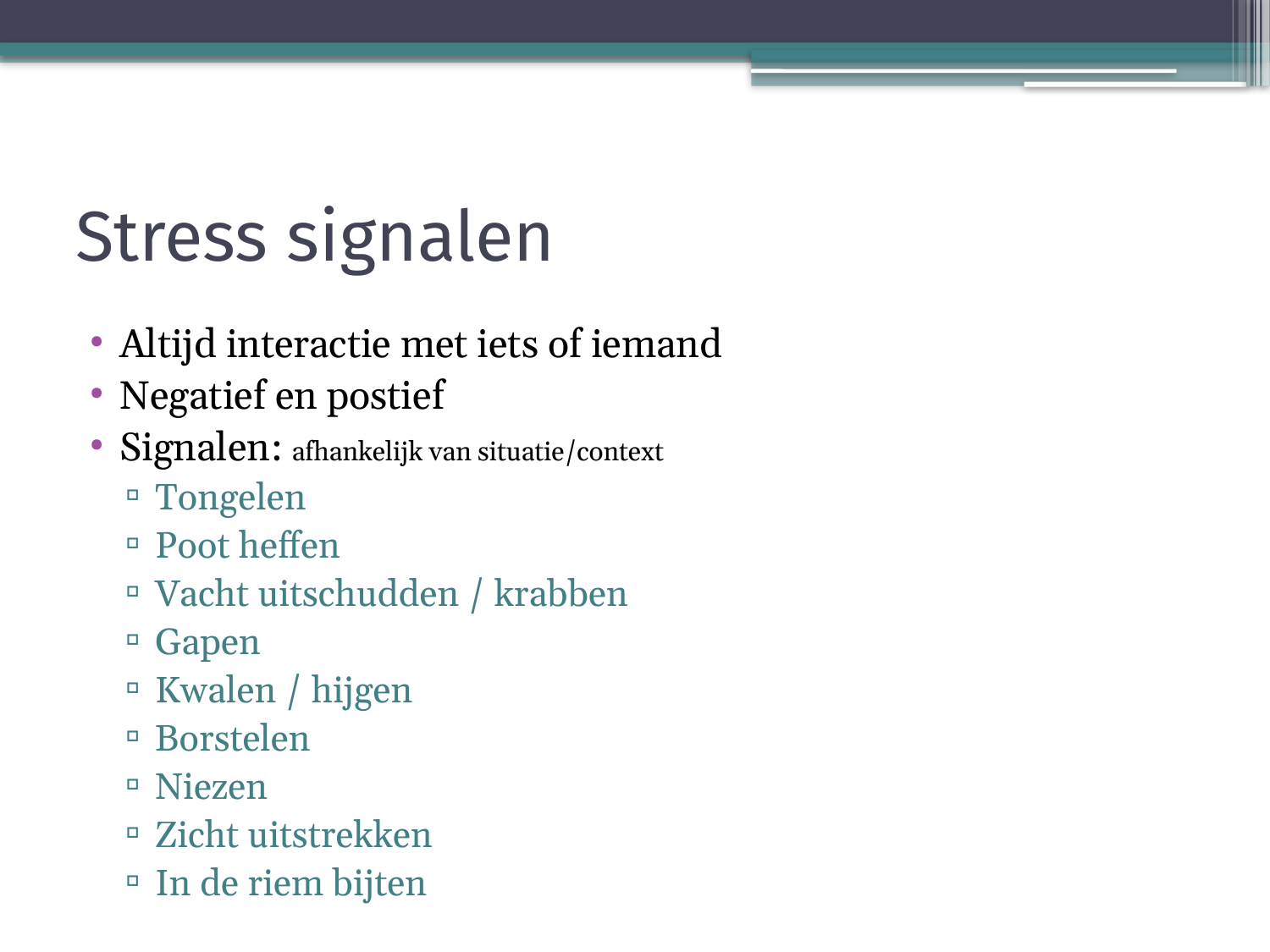

# Stress signalen
Altijd interactie met iets of iemand
Negatief en postief
Signalen: afhankelijk van situatie/context
Tongelen
Poot heffen
Vacht uitschudden / krabben
Gapen
Kwalen / hijgen
Borstelen
Niezen
Zicht uitstrekken
In de riem bijten